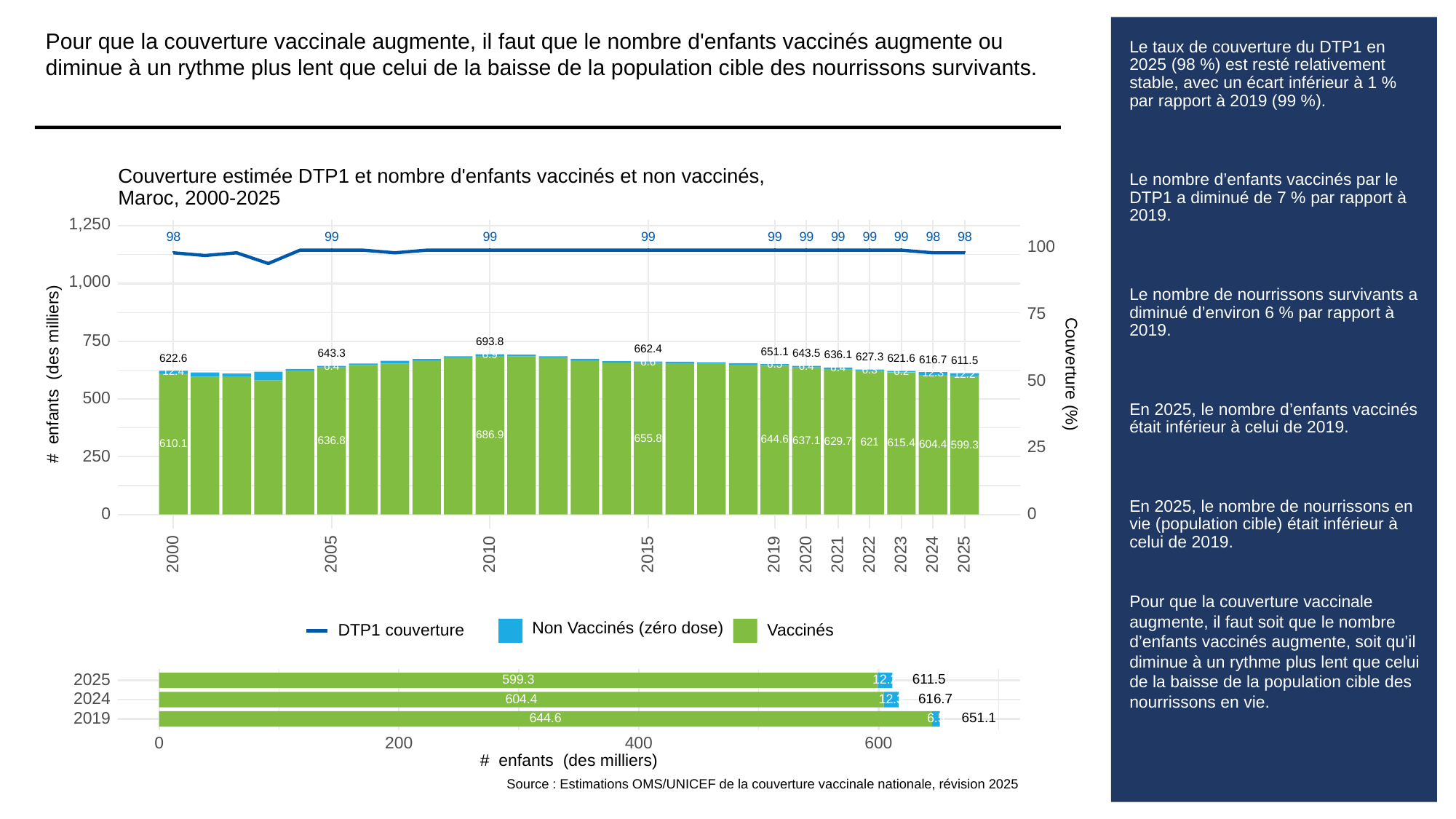

Pour que la couverture vaccinale augmente, il faut que le nombre d'enfants vaccinés augmente ou diminue à un rythme plus lent que celui de la baisse de la population cible des nourrissons survivants.
# Le taux de couverture du DTP1 en 2025 (98 %) est resté relativement stable, avec un écart inférieur à 1 % par rapport à 2019 (99 %).

Le nombre d’enfants vaccinés par le DTP1 a diminué de 7 % par rapport à 2019.

Le nombre de nourrissons survivants a diminué d’environ 6 % par rapport à 2019.

En 2025, le nombre d’enfants vaccinés était inférieur à celui de 2019.

En 2025, le nombre de nourrissons en vie (population cible) était inférieur à celui de 2019.

Pour que la couverture vaccinale augmente, il faut soit que le nombre d’enfants vaccinés augmente, soit qu’il diminue à un rythme plus lent que celui de la baisse de la population cible des nourrissons en vie.

Couverture estimée DTP1 et nombre d'enfants vaccinés et non vaccinés,
Maroc, 2000-2025
1,250

98
99
99
99
99
99
99
99
99
98
98
100

1,000

75

750
693.8

662.4
651.1
643.5
643.3
6.9
636.1
627.3

622.6

621.6
616.7

611.5

6.6

6.5

6.4
6.4

6.4

6.3
#  enfants  (des milliers)
Couverture (%)

6.2

12.4

12.3

12.2

50

500

686.9
655.8
644.6
637.1
636.8
629.7
621
615.4
610.1
604.4
599.3
25
250

0
0

2023
2000
2005
2010
2015
2019
2020
2021
2022
2024
2025

Non Vaccinés (zéro dose)
Vaccinés
DTP1 couverture

2025
611.5
599.3
12.2

2024
616.7
12.3
604.4

2019
651.1
644.6
6.5

0
200
400
600
#  enfants  (des milliers)
Source : Estimations OMS/UNICEF de la couverture vaccinale nationale, révision 2025